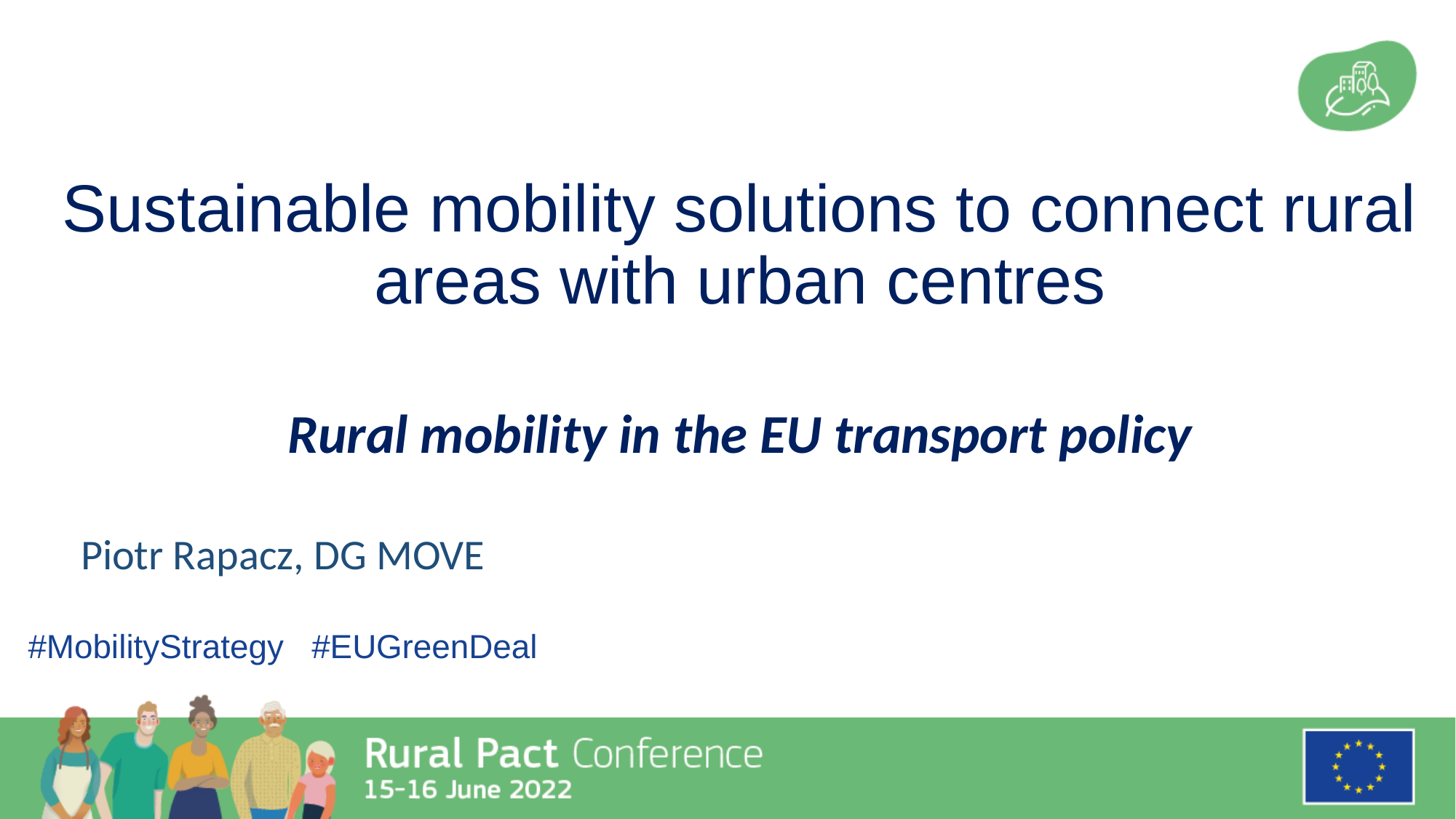

# Sustainable mobility solutions to connect rural areas with urban centres
Rural mobility in the EU transport policy
Piotr Rapacz, DG MOVE
#MobilityStrategy   #EUGreenDeal